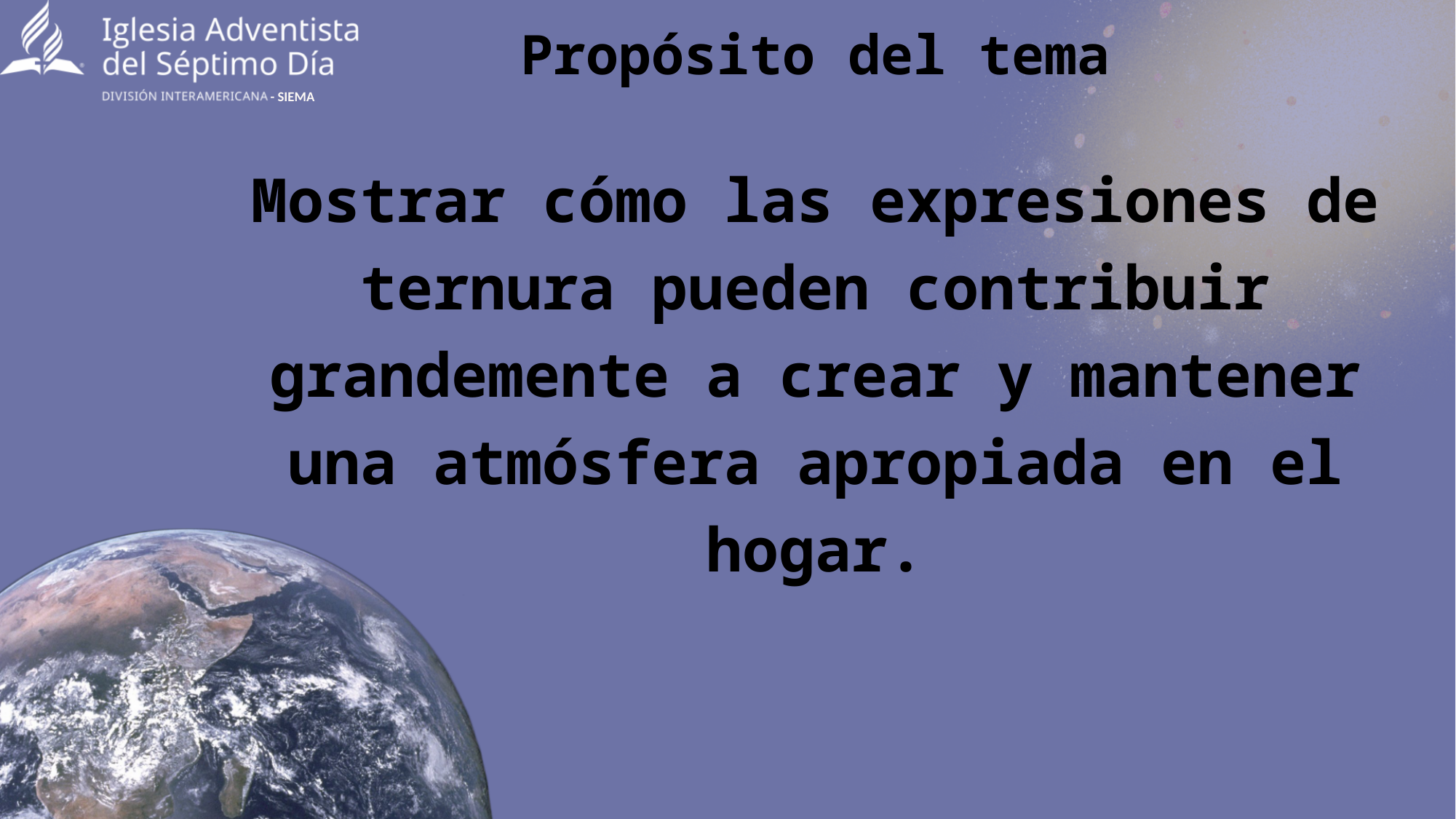

- SIEMA
Propósito del tema

Mostrar cómo las expresiones de ternura pueden contribuir grandemente a crear y mantener una atmósfera apropiada en el hogar.